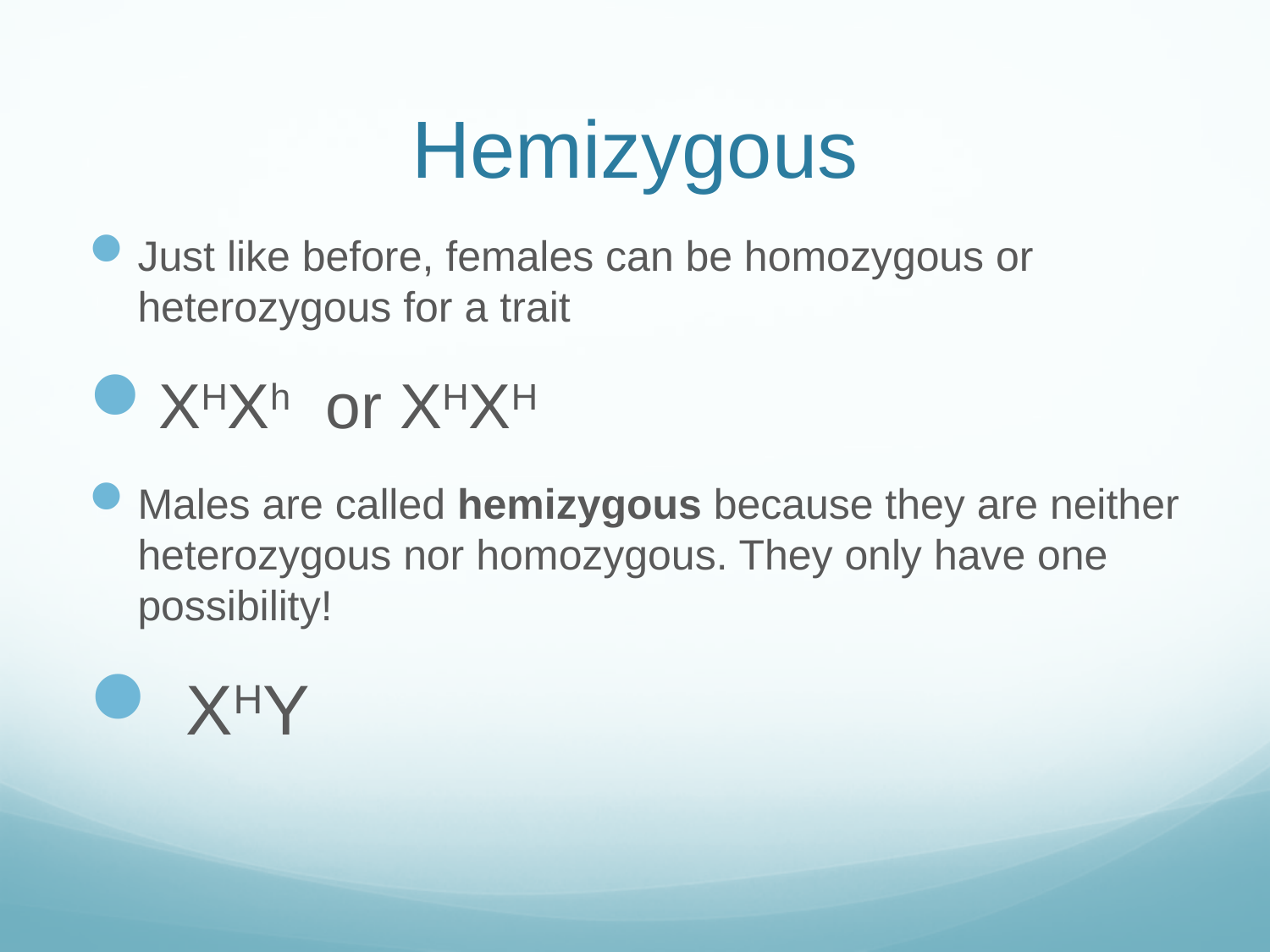

# Hemizygous
Just like before, females can be homozygous or heterozygous for a trait
XHXh  or XHXH
Males are called hemizygous because they are neither heterozygous nor homozygous. They only have one possibility!
 XHY